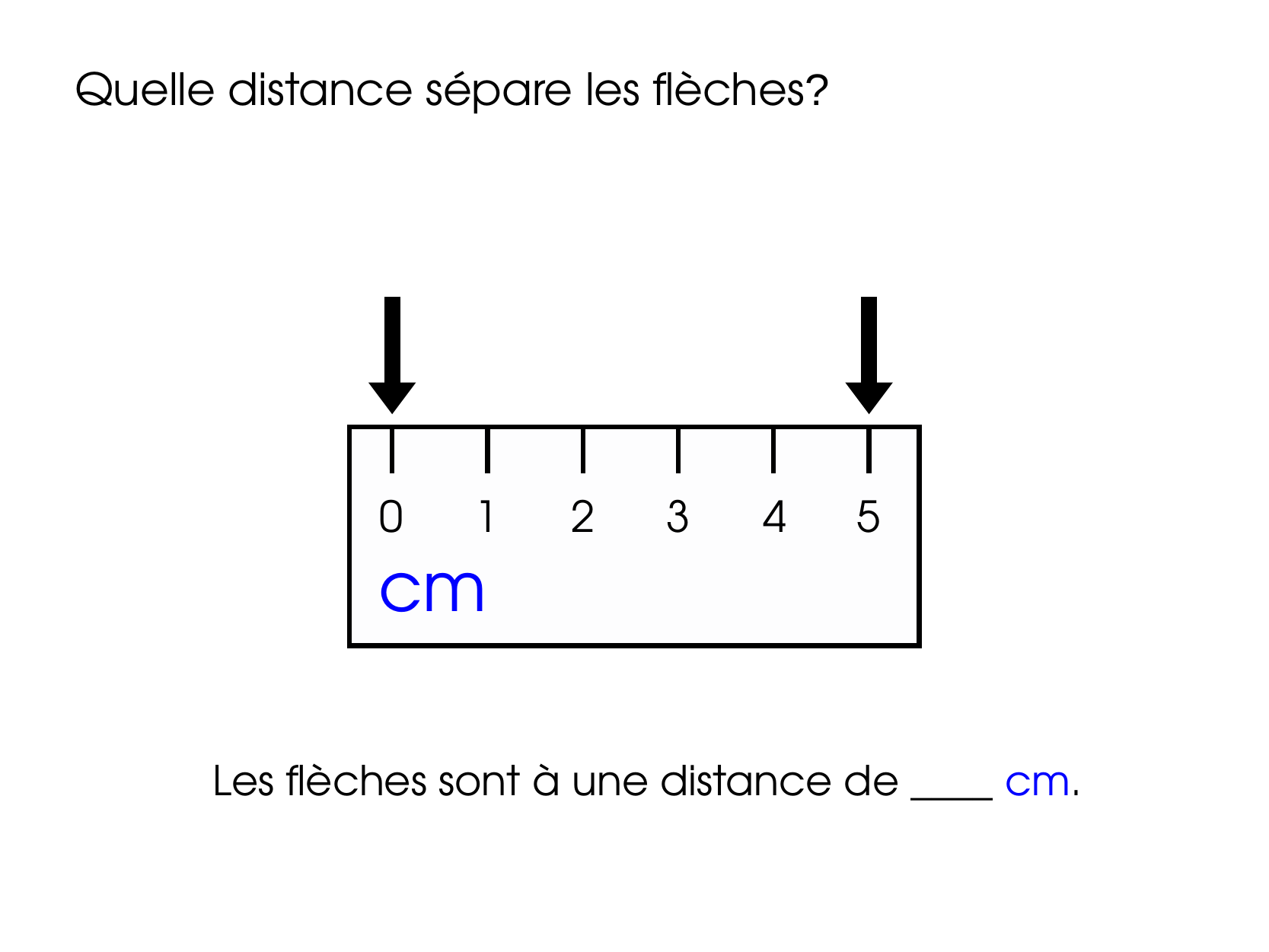

Quelle distance sépare les flèches?

0
1
2
3
4
5
cm
Les flèches sont à une distance de ____ cm.